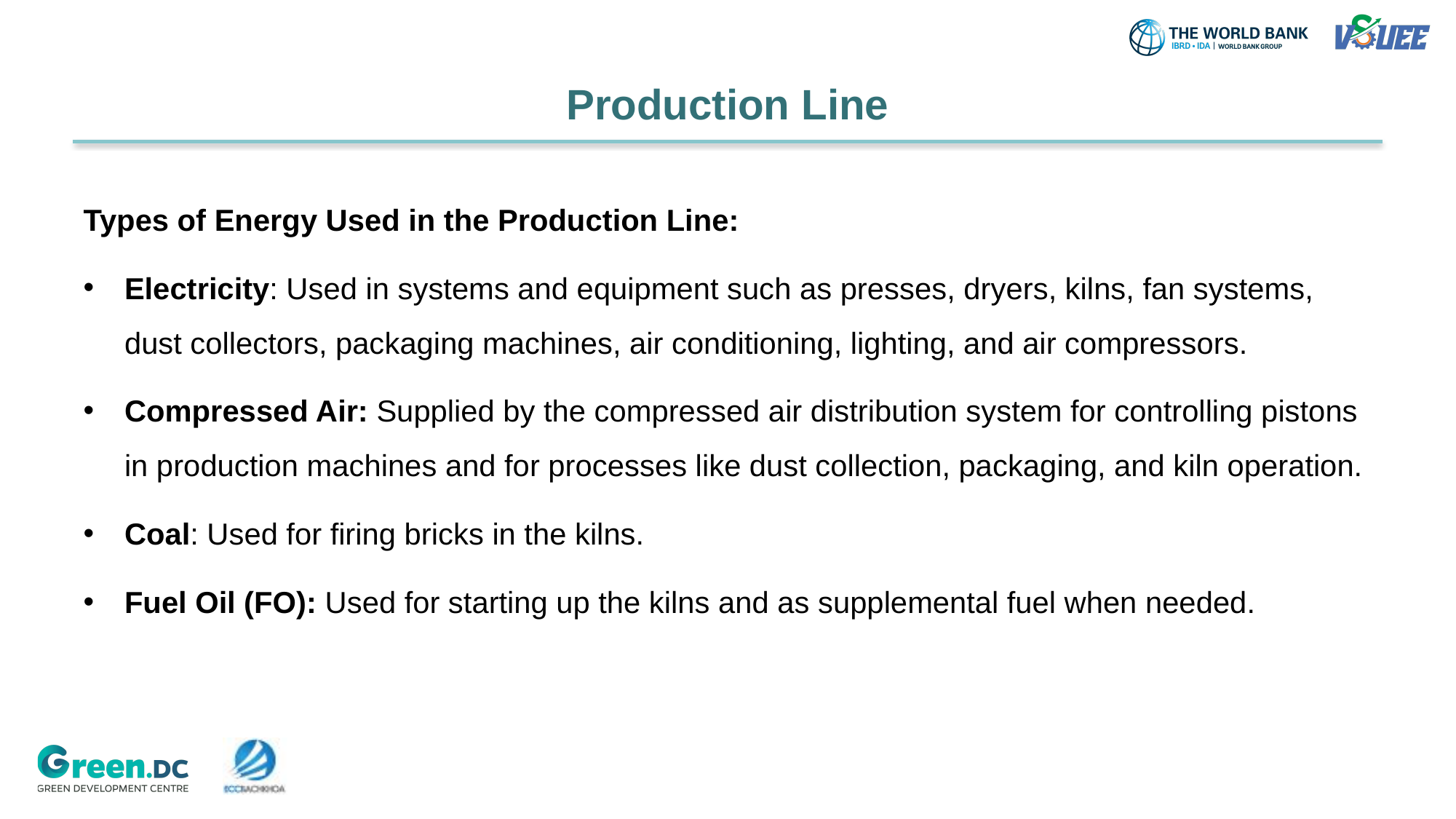

# Production Line
Types of Energy Used in the Production Line:
Electricity: Used in systems and equipment such as presses, dryers, kilns, fan systems, dust collectors, packaging machines, air conditioning, lighting, and air compressors.
Compressed Air: Supplied by the compressed air distribution system for controlling pistons in production machines and for processes like dust collection, packaging, and kiln operation.
Coal: Used for firing bricks in the kilns.
Fuel Oil (FO): Used for starting up the kilns and as supplemental fuel when needed.